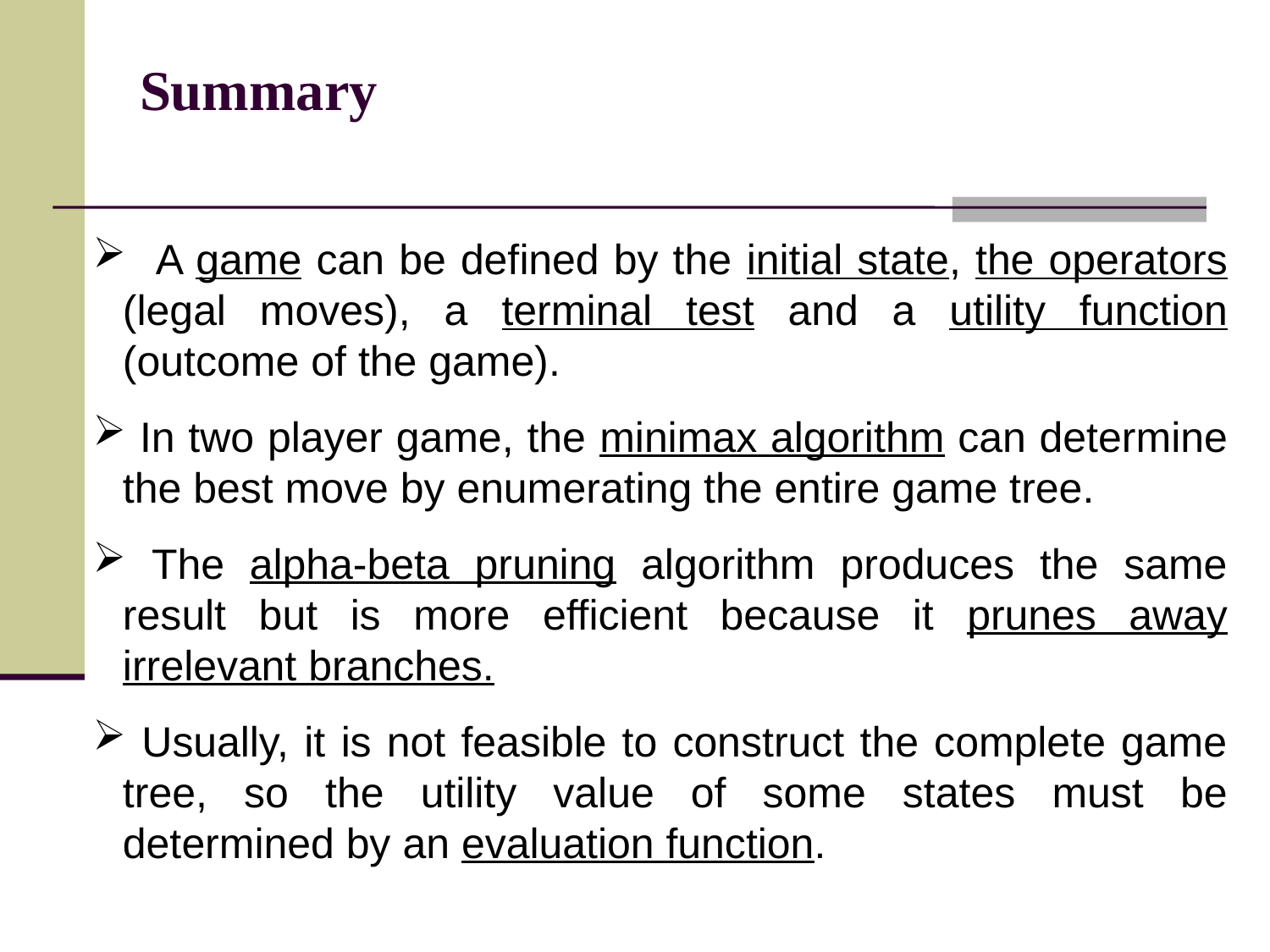

# Summary

  A game can be defined by the initial state, the operators (legal moves), a terminal test and a utility function (outcome of the game).

 In two player game, the minimax algorithm can determine the best move by enumerating the entire game tree.

 The alpha-beta pruning algorithm produces the same result but is more efficient because it prunes away irrelevant branches.

 Usually, it is not feasible to construct the complete game tree, so the utility value of some states must be determined by an evaluation function.